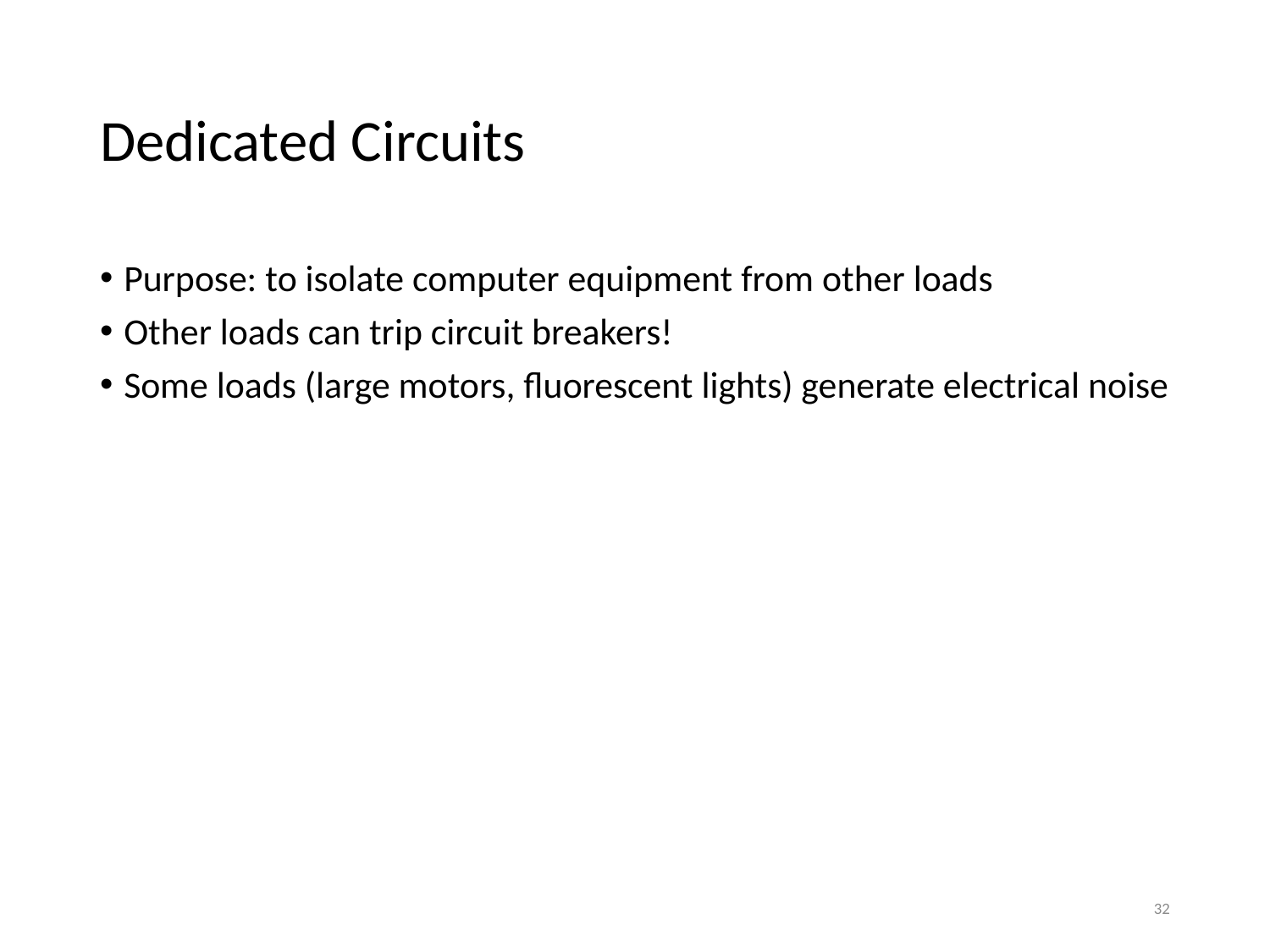

# Dedicated Circuits
Purpose: to isolate computer equipment from other loads
Other loads can trip circuit breakers!
Some loads (large motors, fluorescent lights) generate electrical noise
32